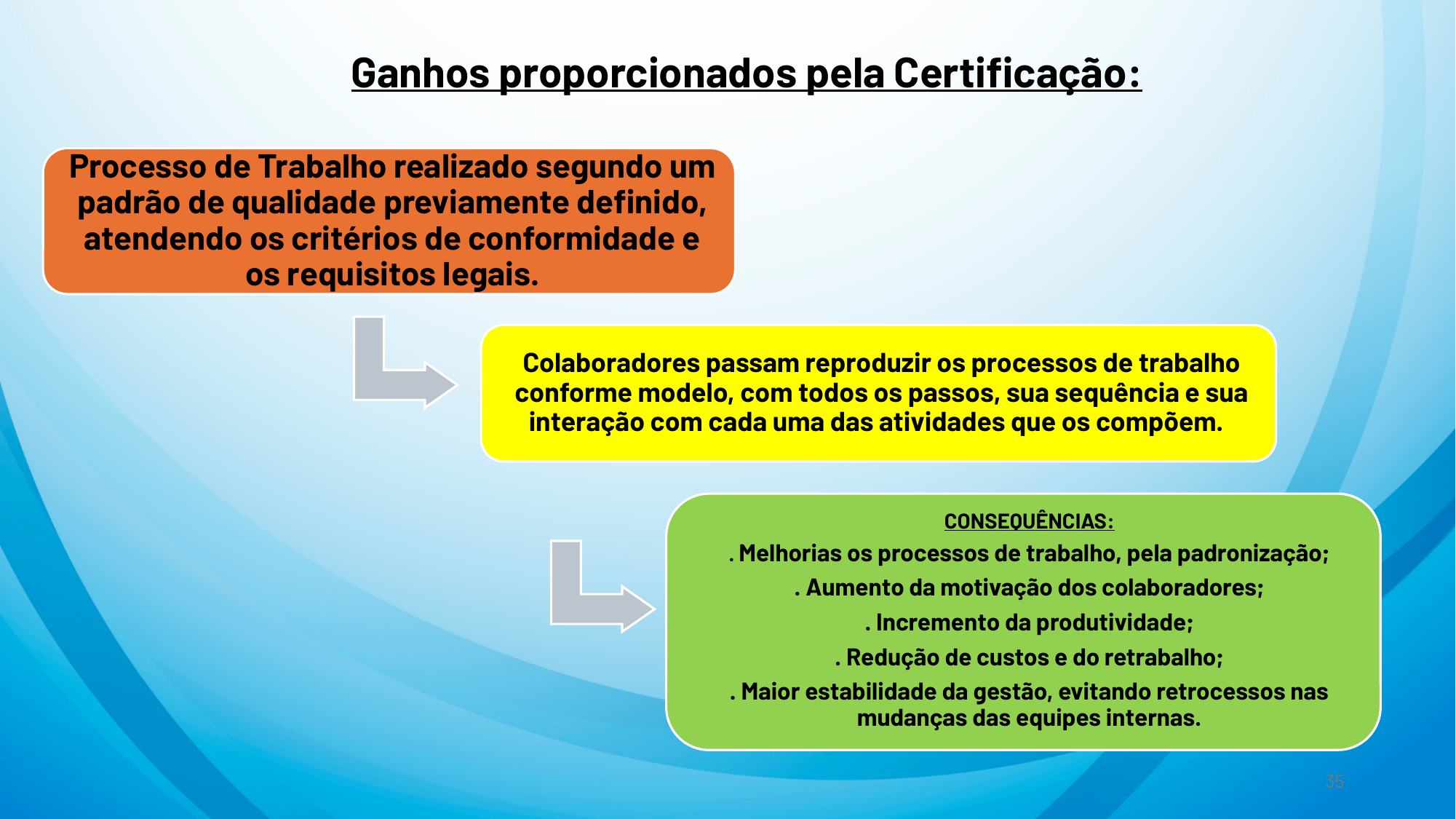

Ganhos proporcionados pela Certificação:
Processo de Trabalho realizado segundo um padrão de qualidade previamente definido, atendendo os critérios de conformidade e os requisitos legais.
Colaboradores passam reproduzir os processos de trabalho conforme modelo, com todos os passos, sua sequência e sua interação com cada uma das atividades que os compõem.

CONSEQUÊNCIAS:
. Melhorias os processos de trabalho, pela padronização;
. Aumento da motivação dos colaboradores;
. Incremento da produtividade;
. Redução de custos e do retrabalho;
. Maior estabilidade da gestão, evitando retrocessos nas mudanças das equipes internas.

35